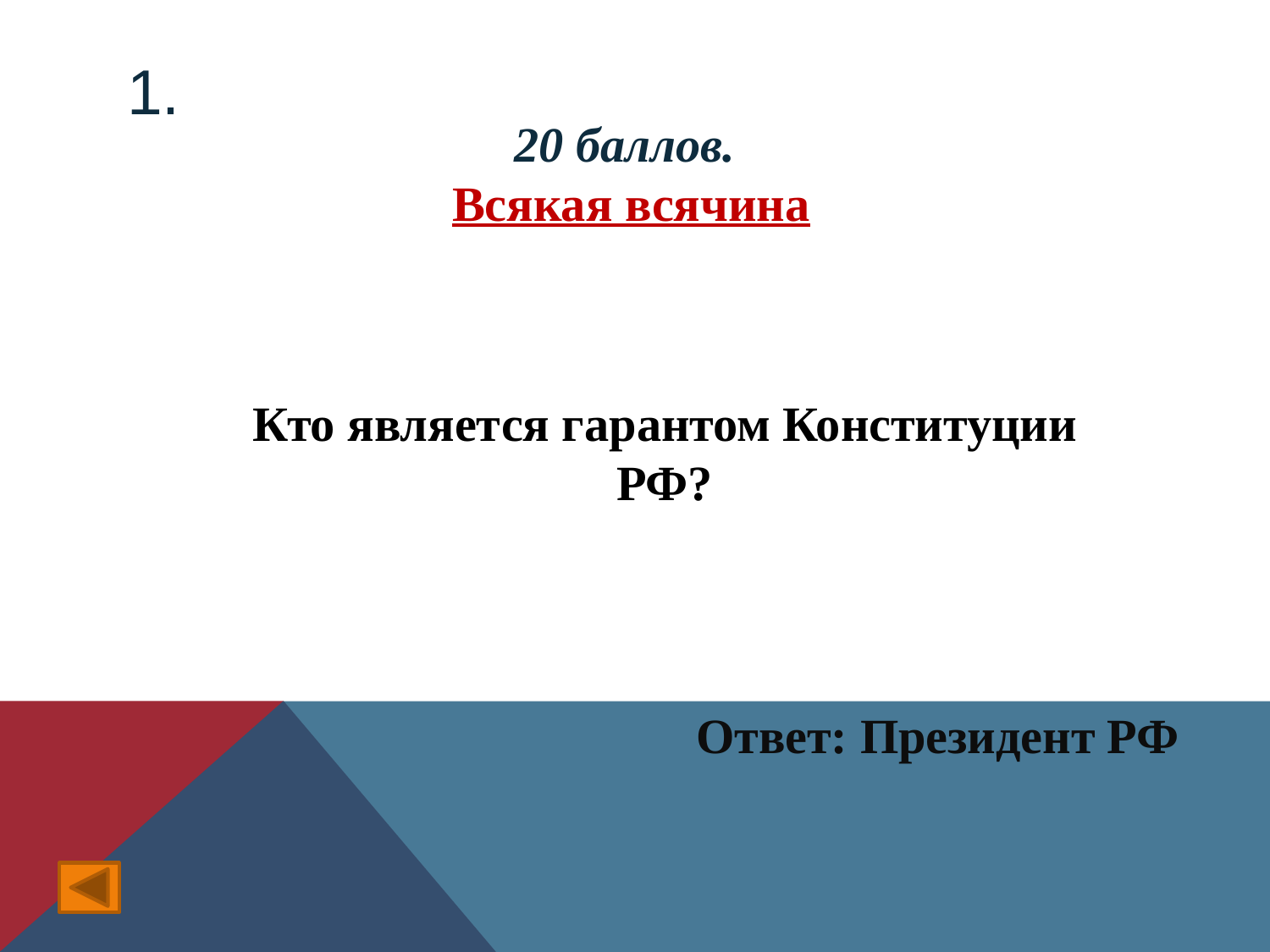

# 1.
20 баллов.
Всякая всячина

Ответ: Президент РФ

Кто является гарантом Конституции РФ?